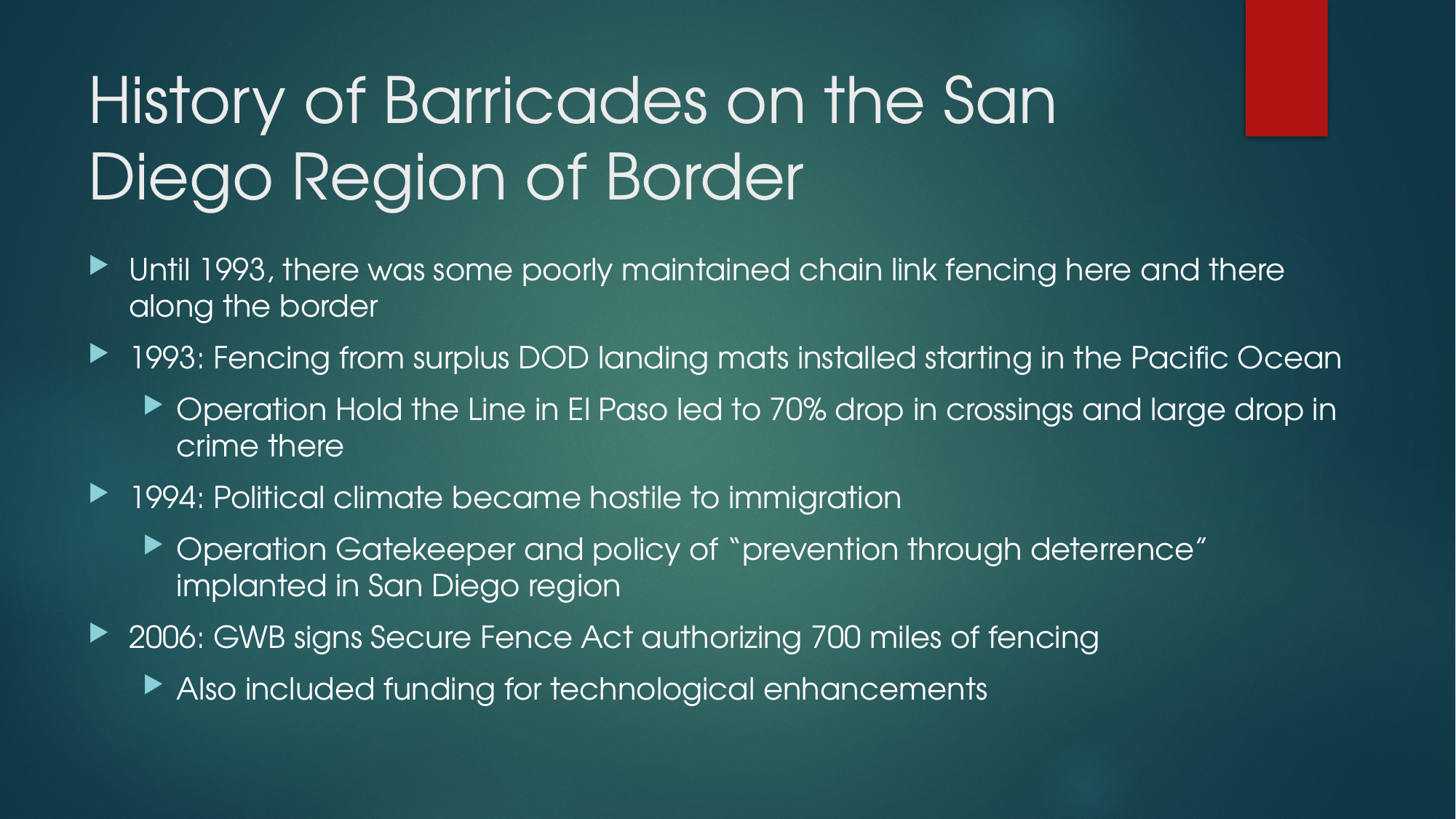

# History of Barricades on the San Diego Region of Border
Until 1993, there was some poorly maintained chain link fencing here and there along the border
1993: Fencing from surplus DOD landing mats installed starting in the Pacific Ocean
Operation Hold the Line in El Paso led to 70% drop in crossings and large drop in crime there
1994: Political climate became hostile to immigration
Operation Gatekeeper and policy of “prevention through deterrence” implanted in San Diego region
2006: GWB signs Secure Fence Act authorizing 700 miles of fencing
Also included funding for technological enhancements